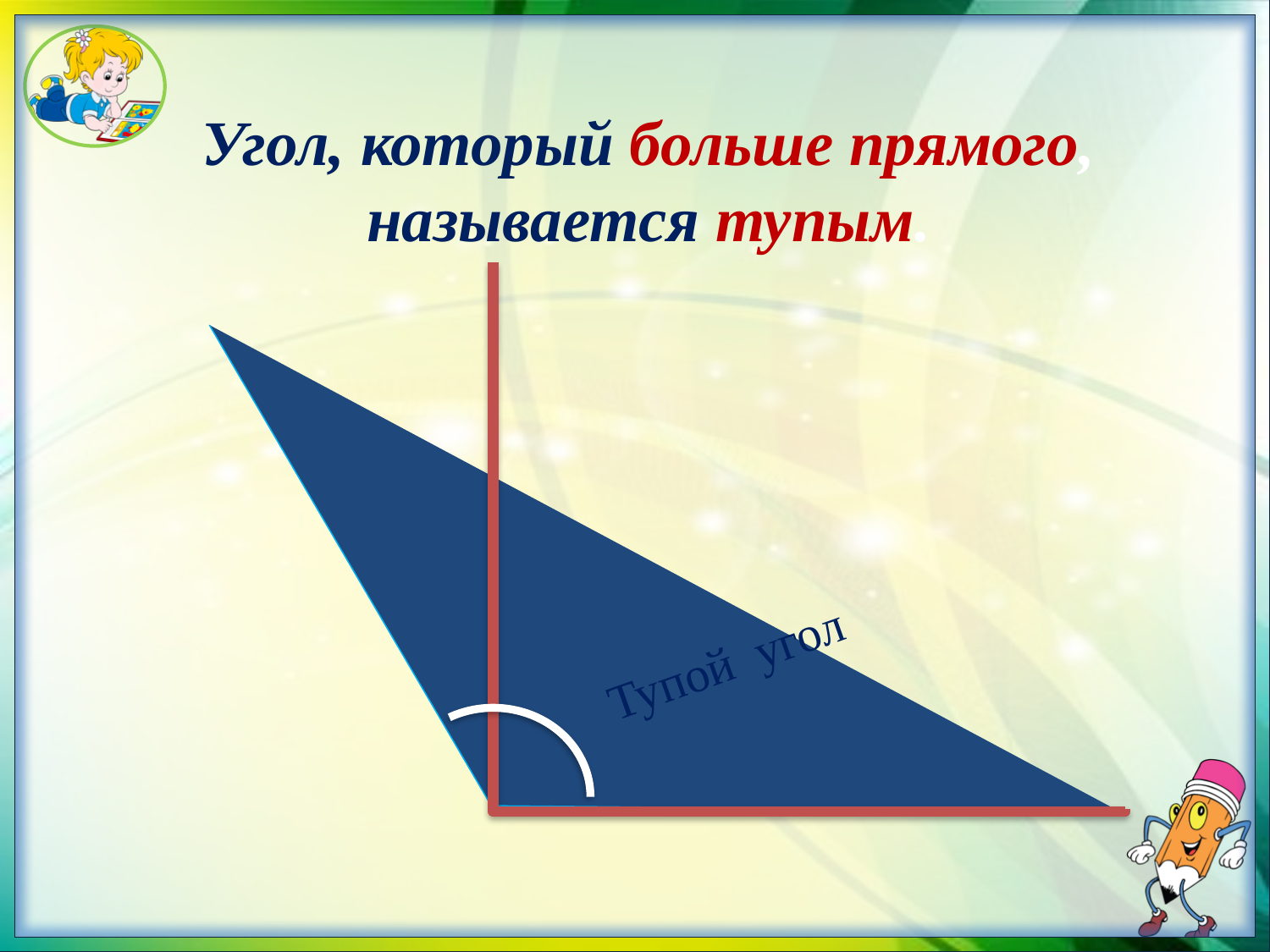

Угол, который больше прямого, называется тупым.

Тупой  угол